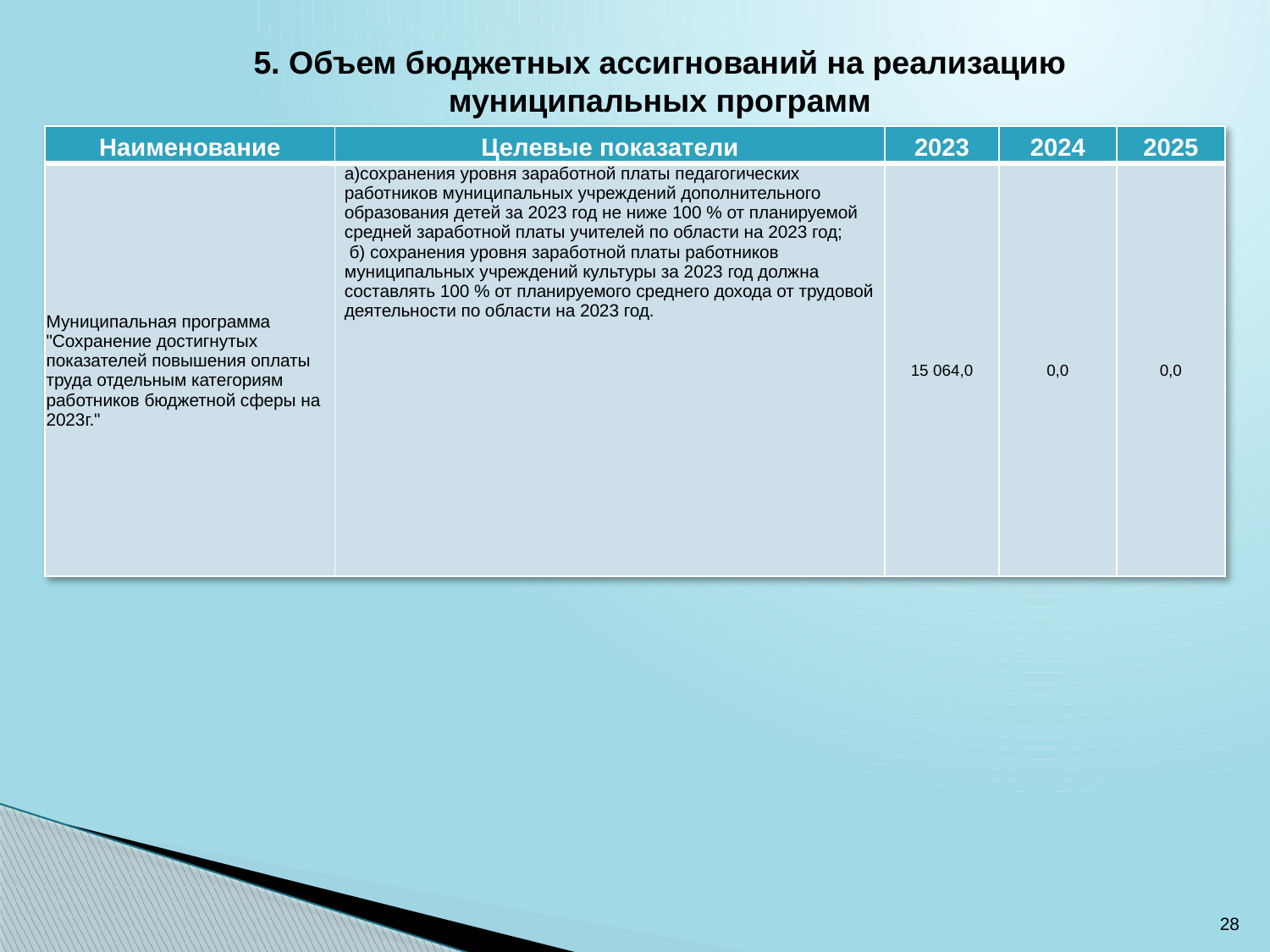

5. Объем бюджетных ассигнований на реализацию муниципальных программ

| Наименование | Целевые показатели | 2023 | 2024 | 2025 |
| --- | --- | --- | --- | --- |
| Муниципальная программа "Сохранение достигнутых показателей повышения оплаты труда отдельным категориям работников бюджетной сферы на 2023г." | а)сохранения уровня заработной платы педагогических работников муниципальных учреждений дополнительного образования детей за 2023 год не ниже 100 % от планируемой средней заработной платы учителей по области на 2023 год; б) сохранения уровня заработной платы работников муниципальных учреждений культуры за 2023 год должна составлять 100 % от планируемого среднего дохода от трудовой деятельности по области на 2023 год. | 15 064,0 | 0,0 | 0,0 |
28